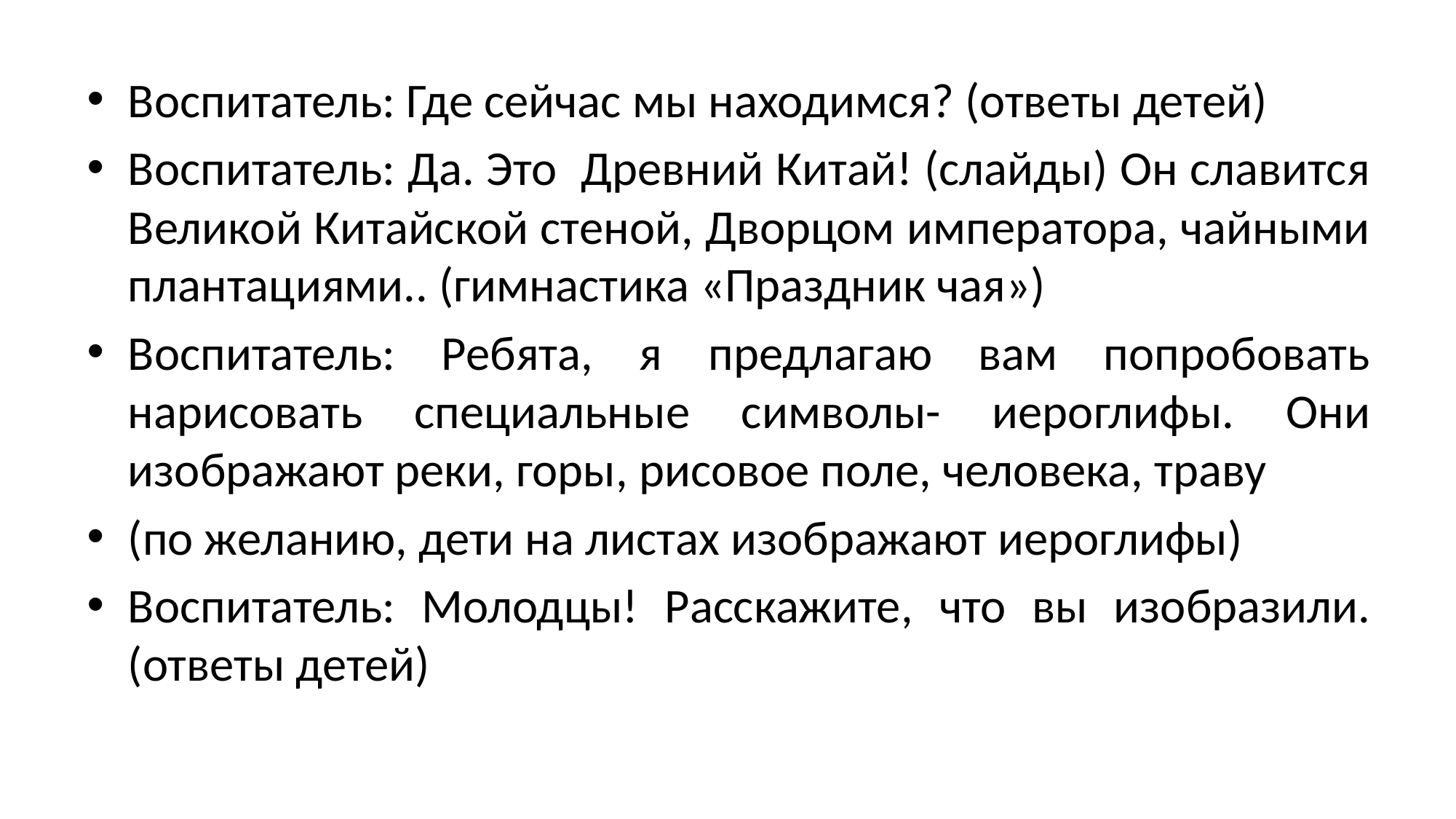

Воспитатель: Где сейчас мы находимся? (ответы детей)
Воспитатель: Да. Это  Древний Китай! (слайды) Он славится Великой Китайской стеной, Дворцом императора, чайными плантациями.. (гимнастика «Праздник чая»)
Воспитатель: Ребята, я предлагаю вам попробовать нарисовать специальные символы- иероглифы. Они изображают реки, горы, рисовое поле, человека, траву
(по желанию, дети на листах изображают иероглифы)
Воспитатель: Молодцы! Расскажите, что вы изобразили. (ответы детей)